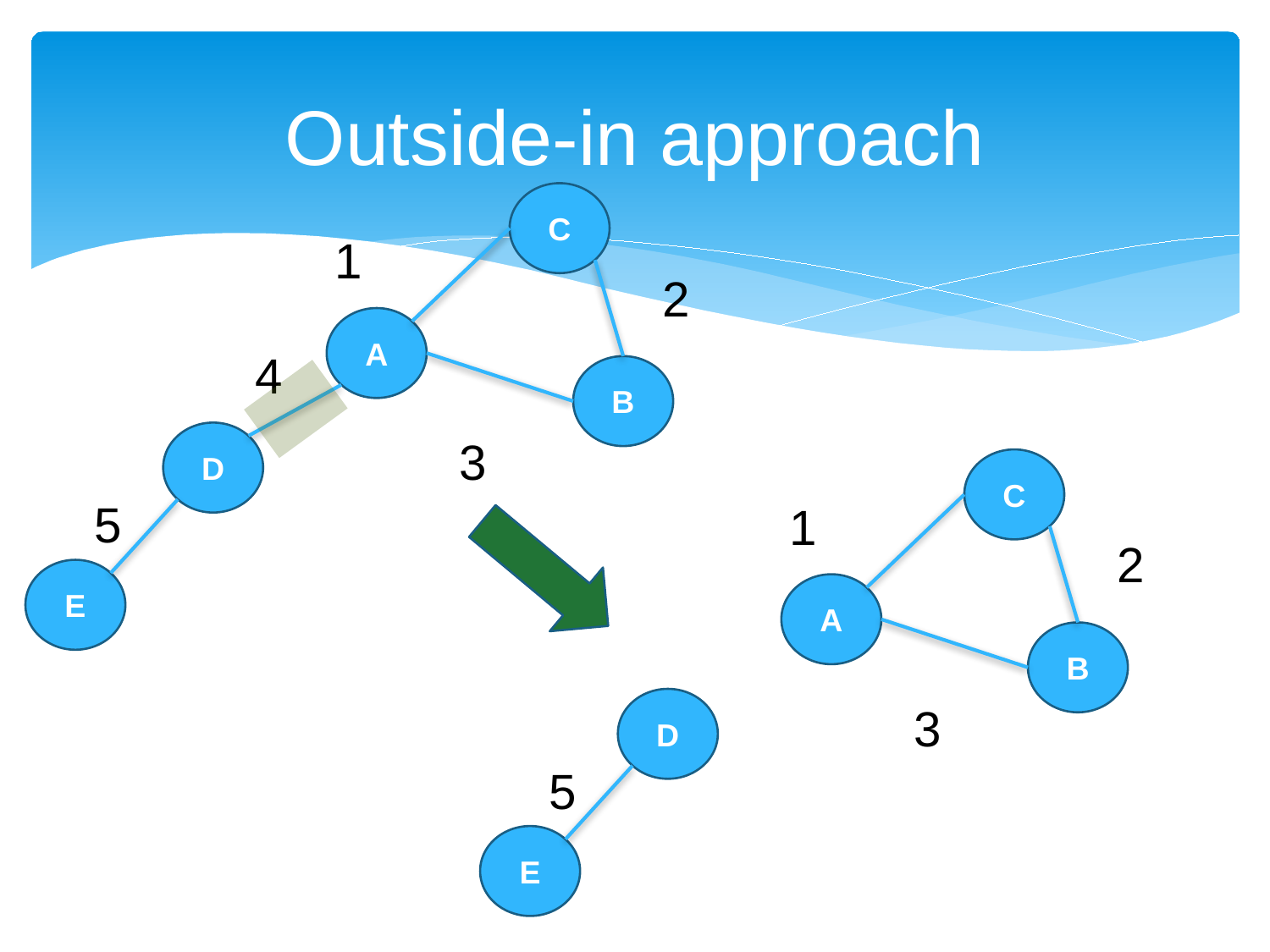

# Outside-in approach
C
1
2
A
4
B

D
3
C
5
1
2

E
A
B
D
3
5
E